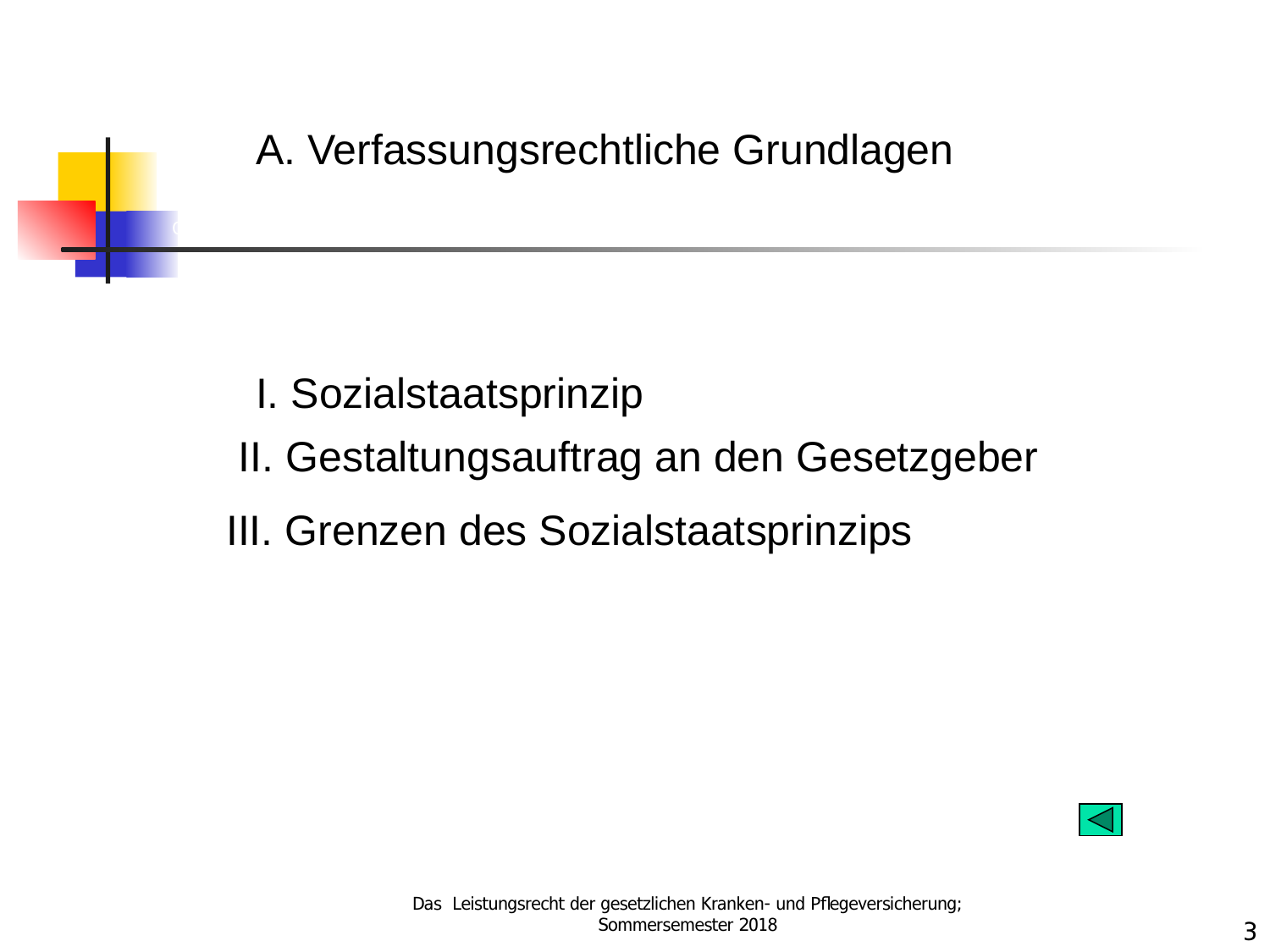

Gliederung verfassungsrechtl. Grundlagen
A. Verfassungsrechtliche Grundlagen
I. Sozialstaatsprinzip
II. Gestaltungsauftrag an den Gesetzgeber
III. Grenzen des Sozialstaatsprinzips

Das  Leistungsrecht der gesetzlichen Kranken- und Pflegeversicherung; Sommersemester 2018
3